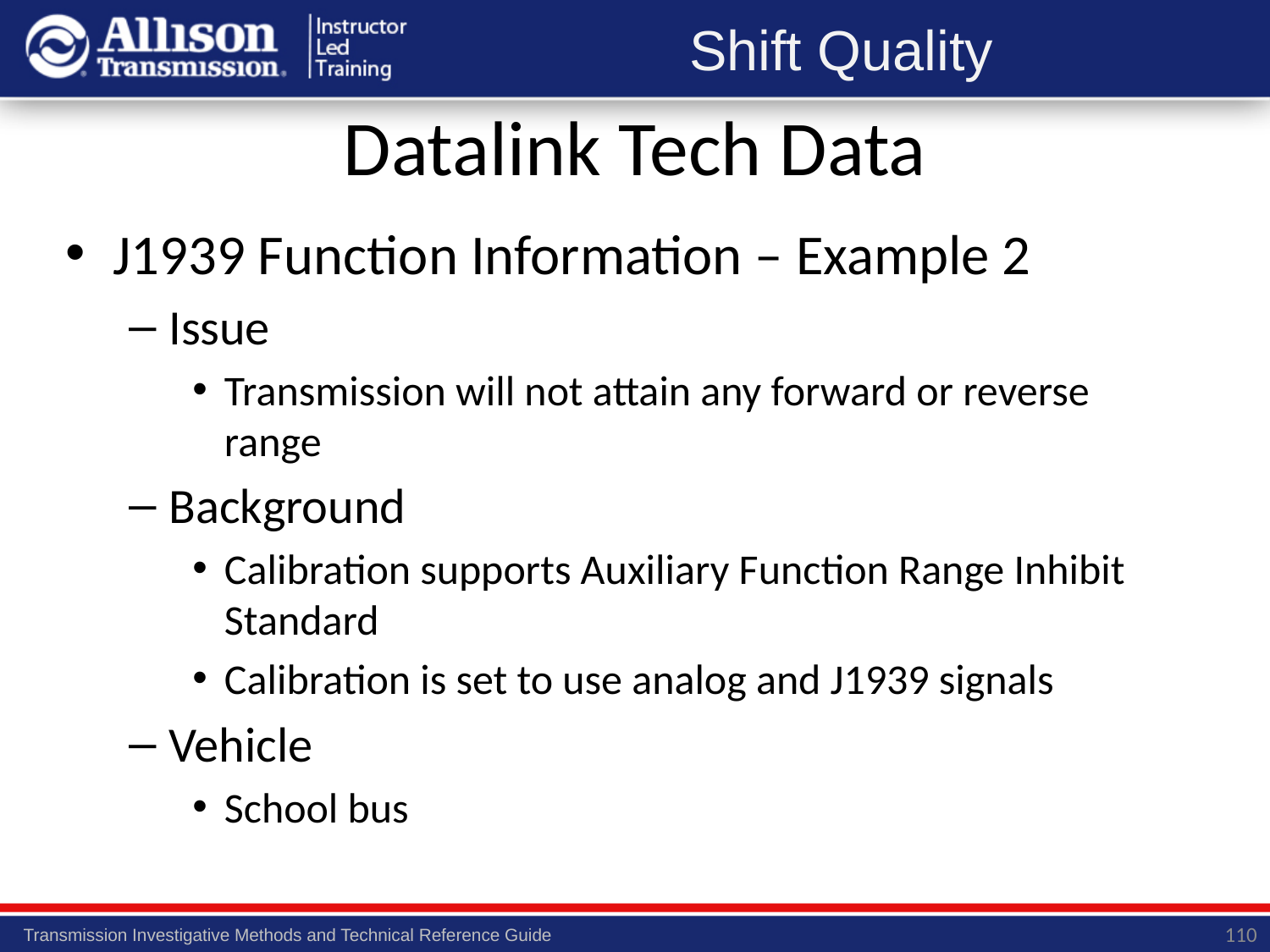

# Datalink Tech Data
J1939 Function Information – Example 2
Issue
Transmission will not attain any forward or reverse range
Background
Calibration supports Auxiliary Function Range Inhibit Standard
Calibration is set to use analog and J1939 signals
Vehicle
School bus
110